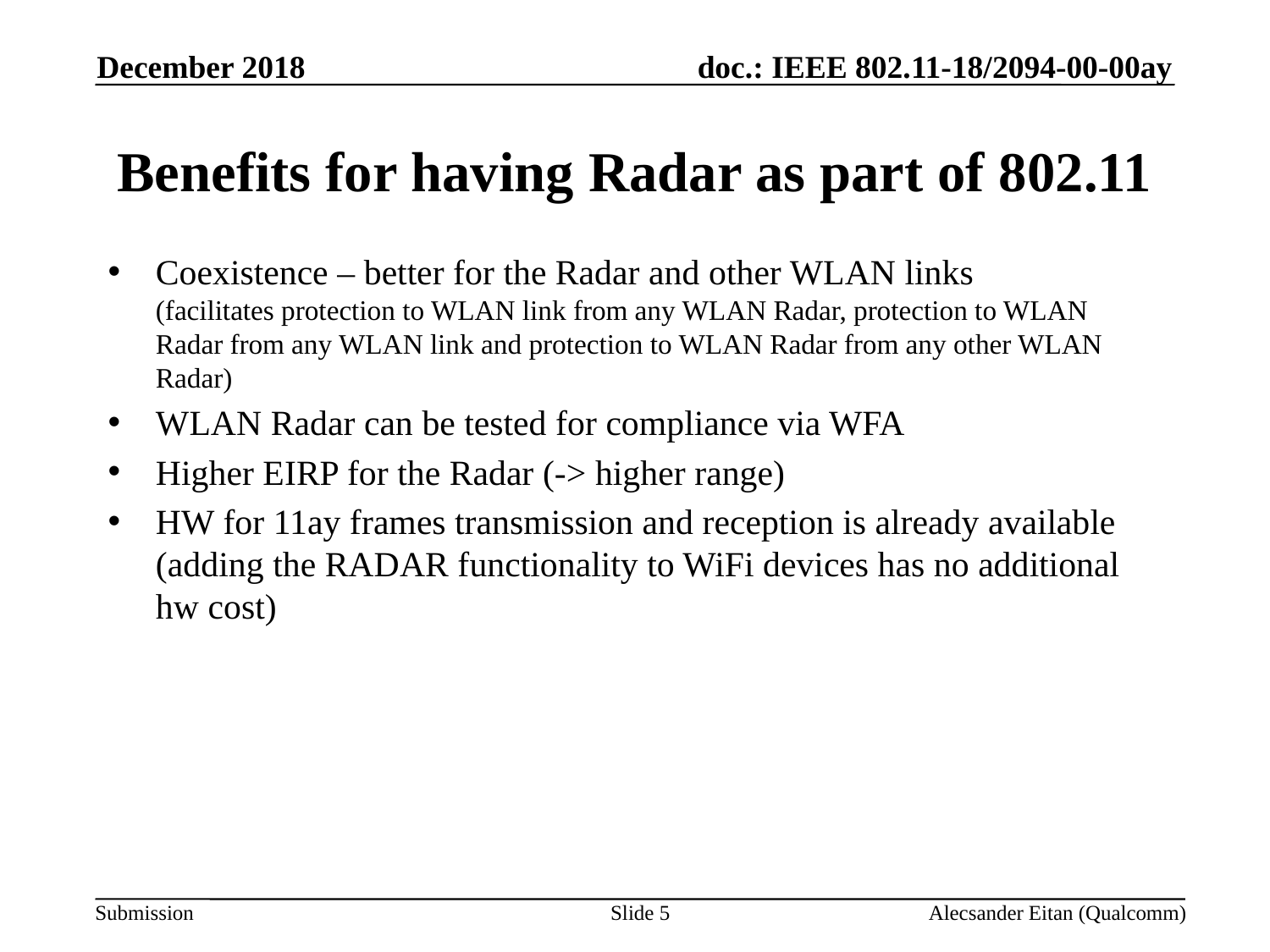

December 2018
# Benefits for having Radar as part of 802.11
Coexistence – better for the Radar and other WLAN links
(facilitates protection to WLAN link from any WLAN Radar, protection to WLAN Radar from any WLAN link and protection to WLAN Radar from any other WLAN Radar)
WLAN Radar can be tested for compliance via WFA
Higher EIRP for the Radar (-> higher range)
HW for 11ay frames transmission and reception is already available
(adding the RADAR functionality to WiFi devices has no additional hw cost)

Slide 5
Alecsander Eitan (Qualcomm)